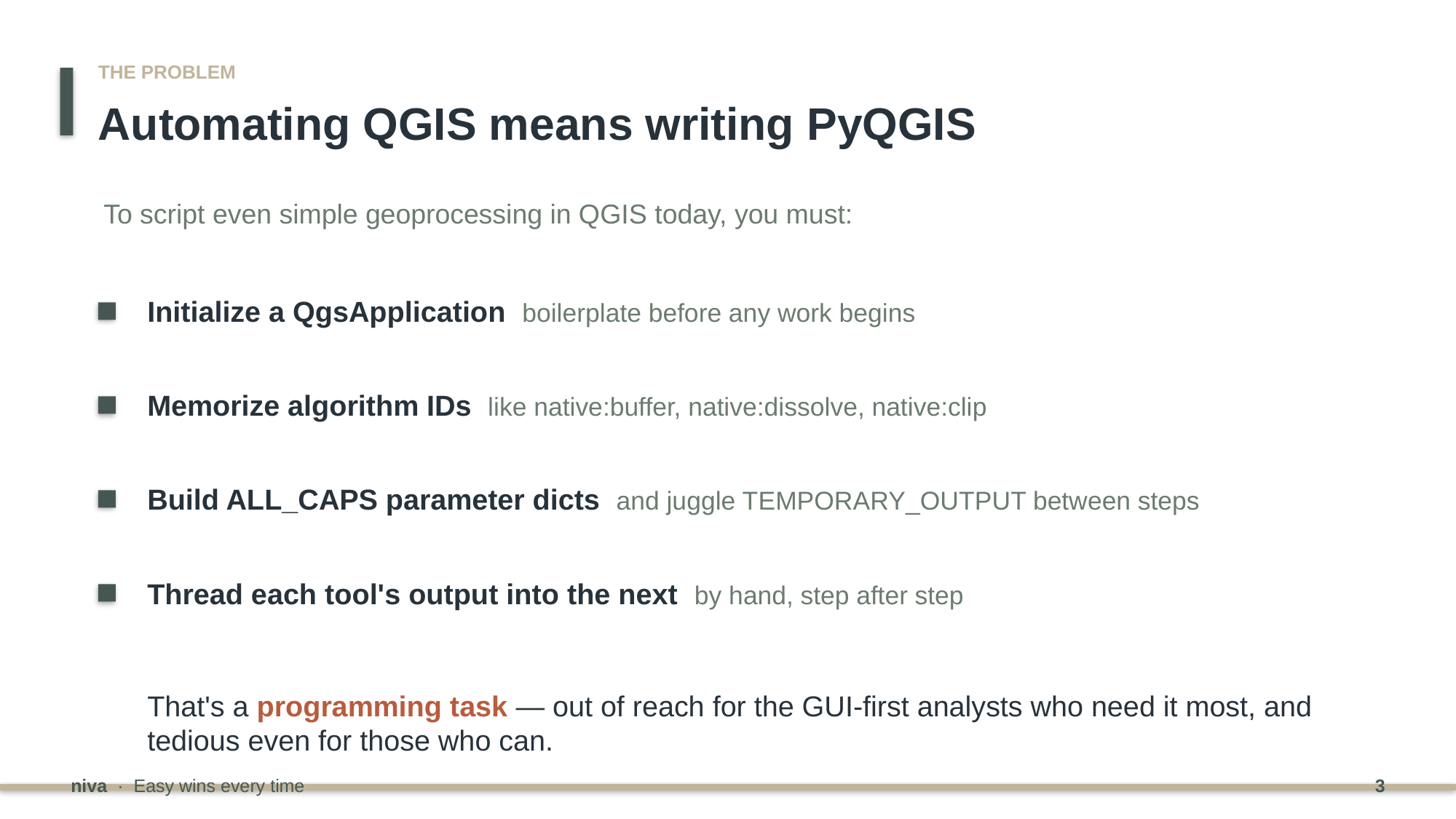

THE PROBLEM

Automating QGIS means writing PyQGIS
To script even simple geoprocessing in QGIS today, you must:
Initialize a QgsApplication  boilerplate before any work begins

Memorize algorithm IDs  like native:buffer, native:dissolve, native:clip

Build ALL_CAPS parameter dicts  and juggle TEMPORARY_OUTPUT between steps

Thread each tool's output into the next  by hand, step after step

That's a programming task — out of reach for the GUI-first analysts who need it most, and tedious even for those who can.
niva  ·  Easy wins every time
3